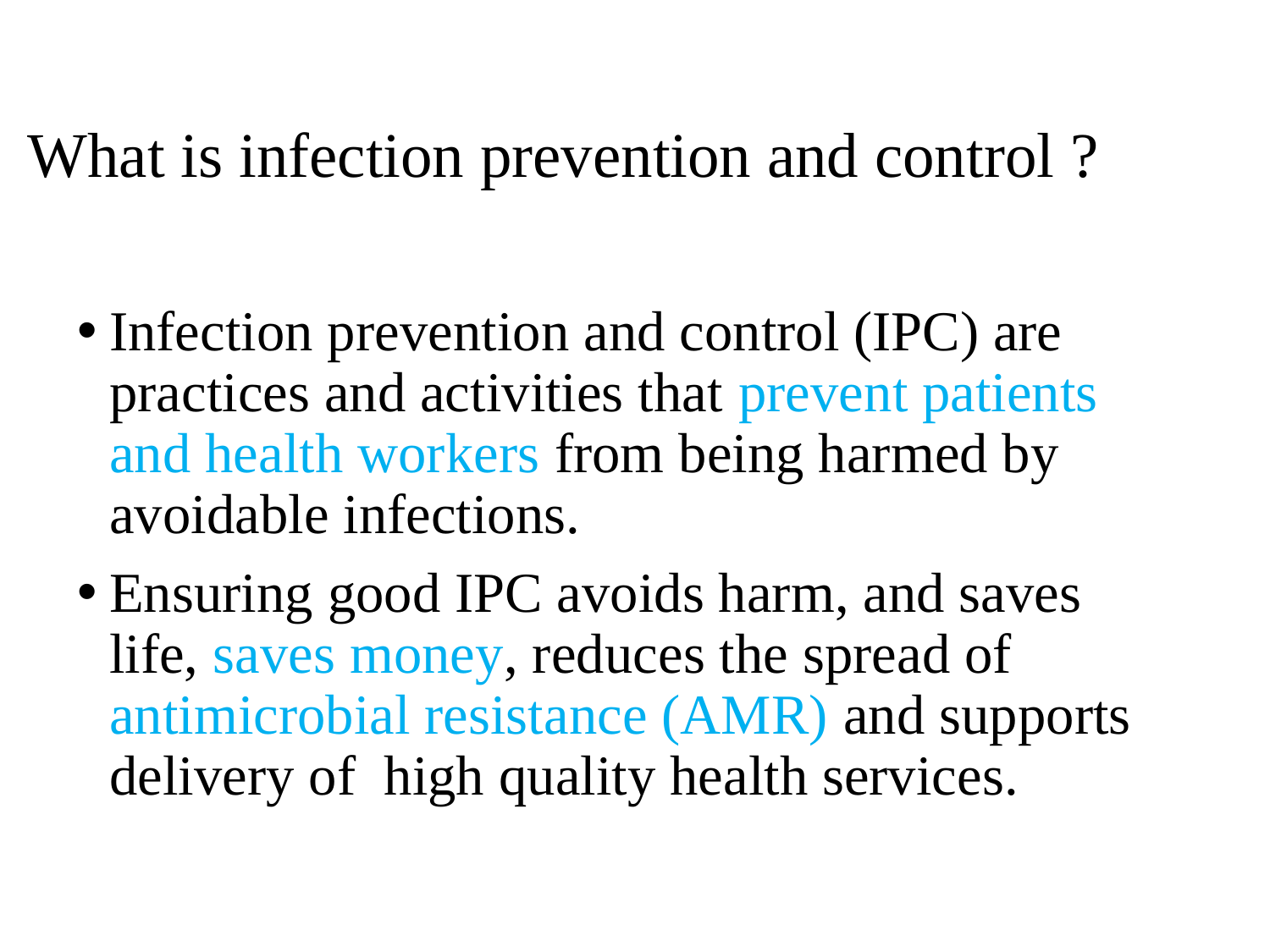

# What is infection prevention and control ?
Infection prevention and control (IPC) are practices and activities that prevent patients and health workers from being harmed by avoidable infections.
Ensuring good IPC avoids harm, and saves life, saves money, reduces the spread of antimicrobial resistance (AMR) and supports delivery of  high quality health services.